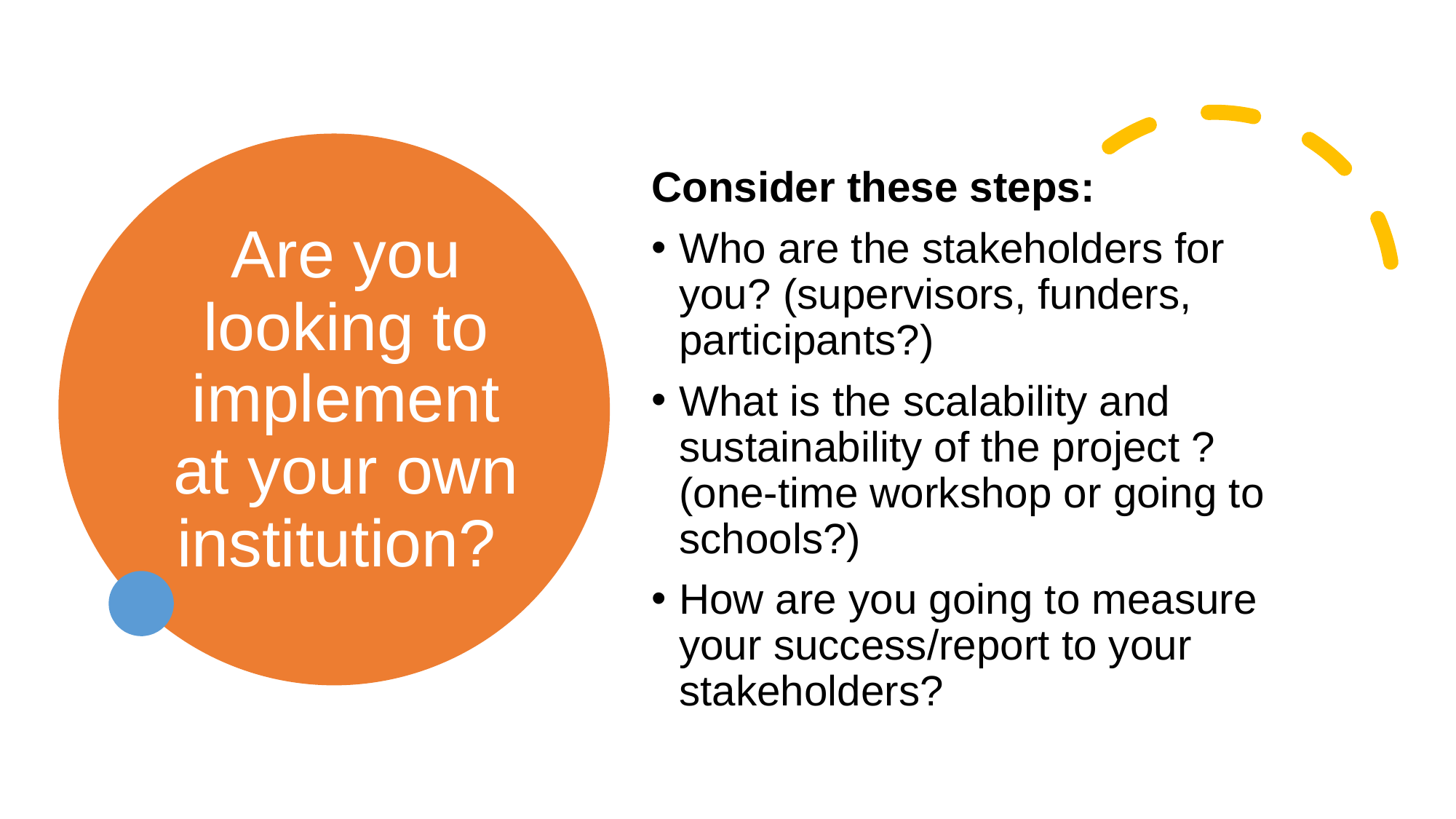

Consider these steps:
Who are the stakeholders for you? (supervisors, funders, participants?)
What is the scalability and sustainability of the project ? (one-time workshop or going to schools?)
How are you going to measure your success/report to your stakeholders?
# Are you looking to implement at your own institution?